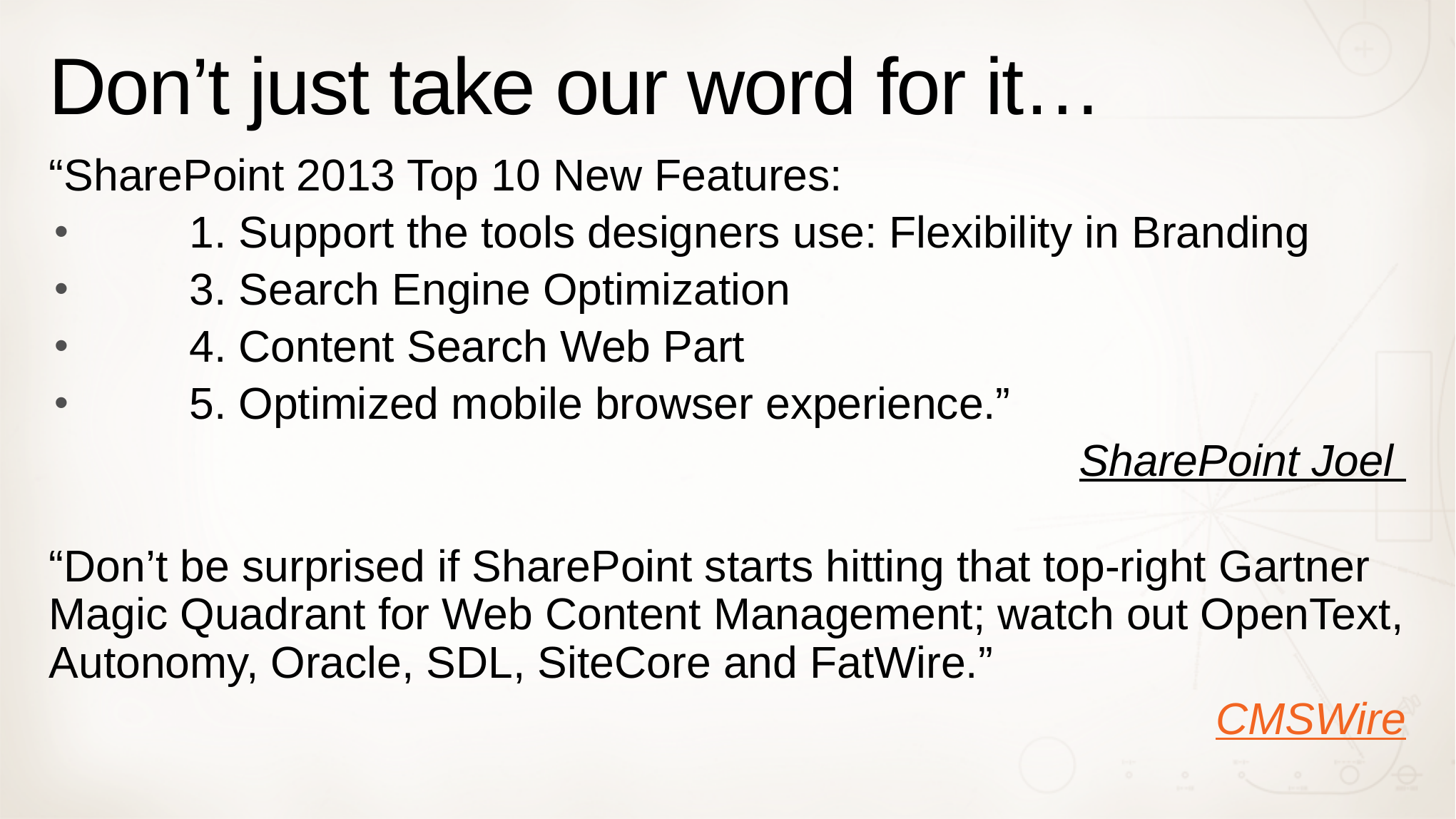

# Don’t just take our word for it…
“SharePoint 2013 Top 10 New Features:
	1. Support the tools designers use: Flexibility in Branding
	3. Search Engine Optimization
	4. Content Search Web Part
	5. Optimized mobile browser experience.”
SharePoint Joel
“Don’t be surprised if SharePoint starts hitting that top-right Gartner Magic Quadrant for Web Content Management; watch out OpenText, Autonomy, Oracle, SDL, SiteCore and FatWire.”
CMSWire